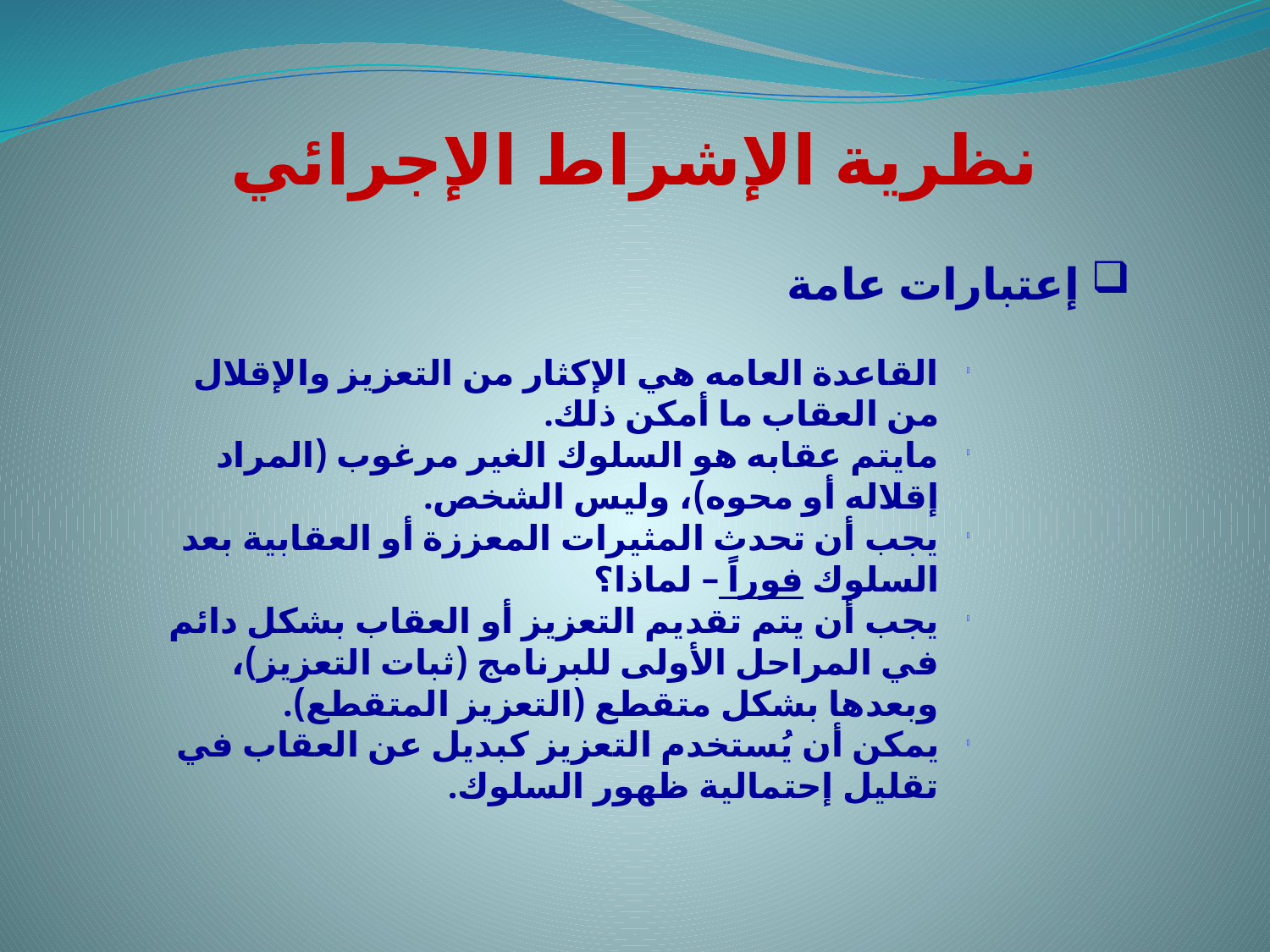

نظرية الإشراط الإجرائي
 إعتبارات عامة

القاعدة العامه هي الإكثار من التعزيز والإقلال من العقاب ما أمكن ذلك.
مايتم عقابه هو السلوك الغير مرغوب (المراد إقلاله أو محوه)، وليس الشخص.
يجب أن تحدث المثيرات المعززة أو العقابية بعد السلوك فوراً – لماذا؟
يجب أن يتم تقديم التعزيز أو العقاب بشكل دائم في المراحل الأولى للبرنامج (ثبات التعزيز)، وبعدها بشكل متقطع (التعزيز المتقطع).
يمكن أن يُستخدم التعزيز كبديل عن العقاب في تقليل إحتمالية ظهور السلوك.